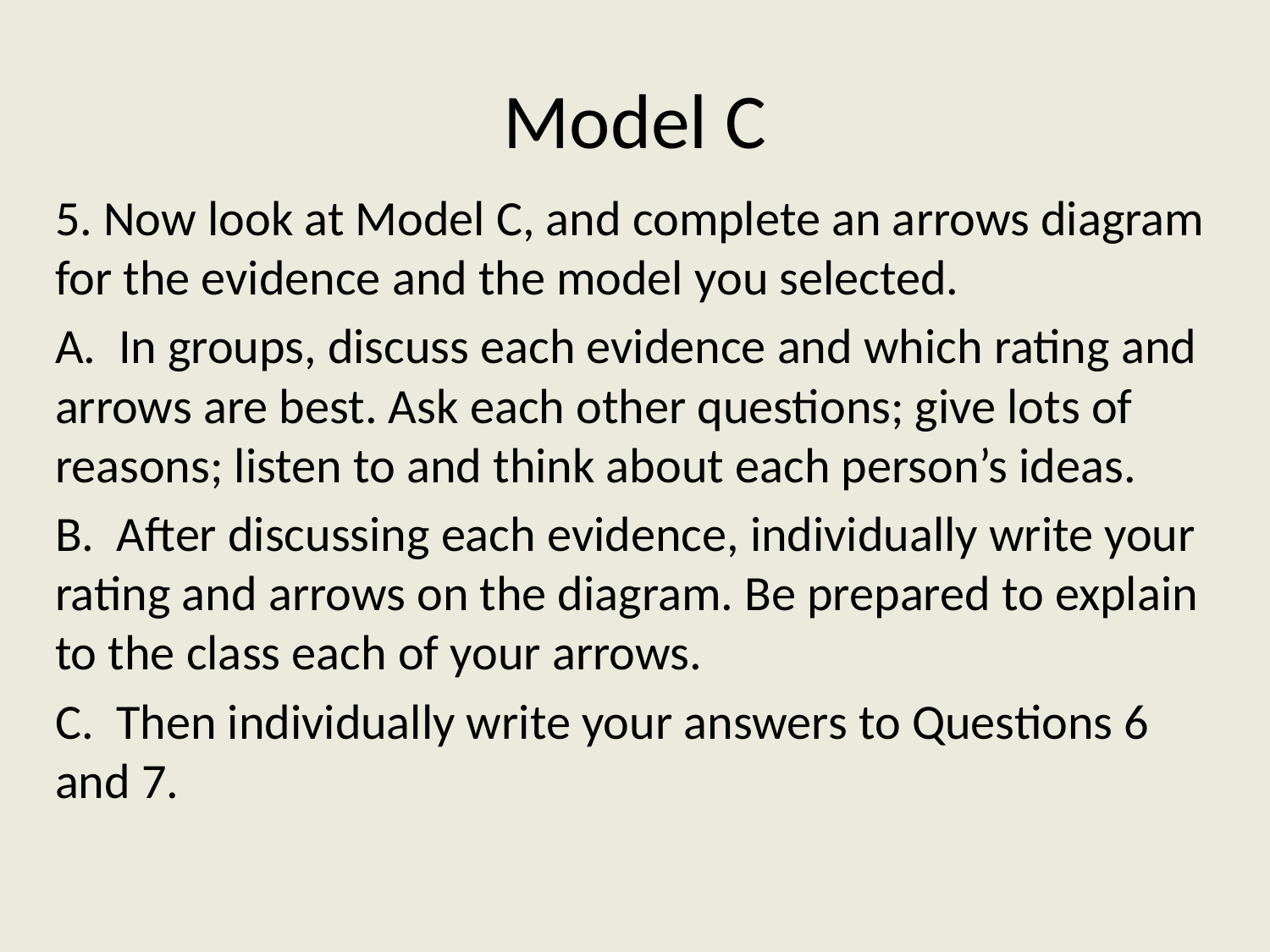

# Model C
5. Now look at Model C, and complete an arrows diagram for the evidence and the model you selected.
A.  In groups, discuss each evidence and which rating and arrows are best. Ask each other questions; give lots of reasons; listen to and think about each person’s ideas.
B.  After discussing each evidence, individually write your rating and arrows on the diagram. Be prepared to explain to the class each of your arrows.
C.  Then individually write your answers to Questions 6 and 7.